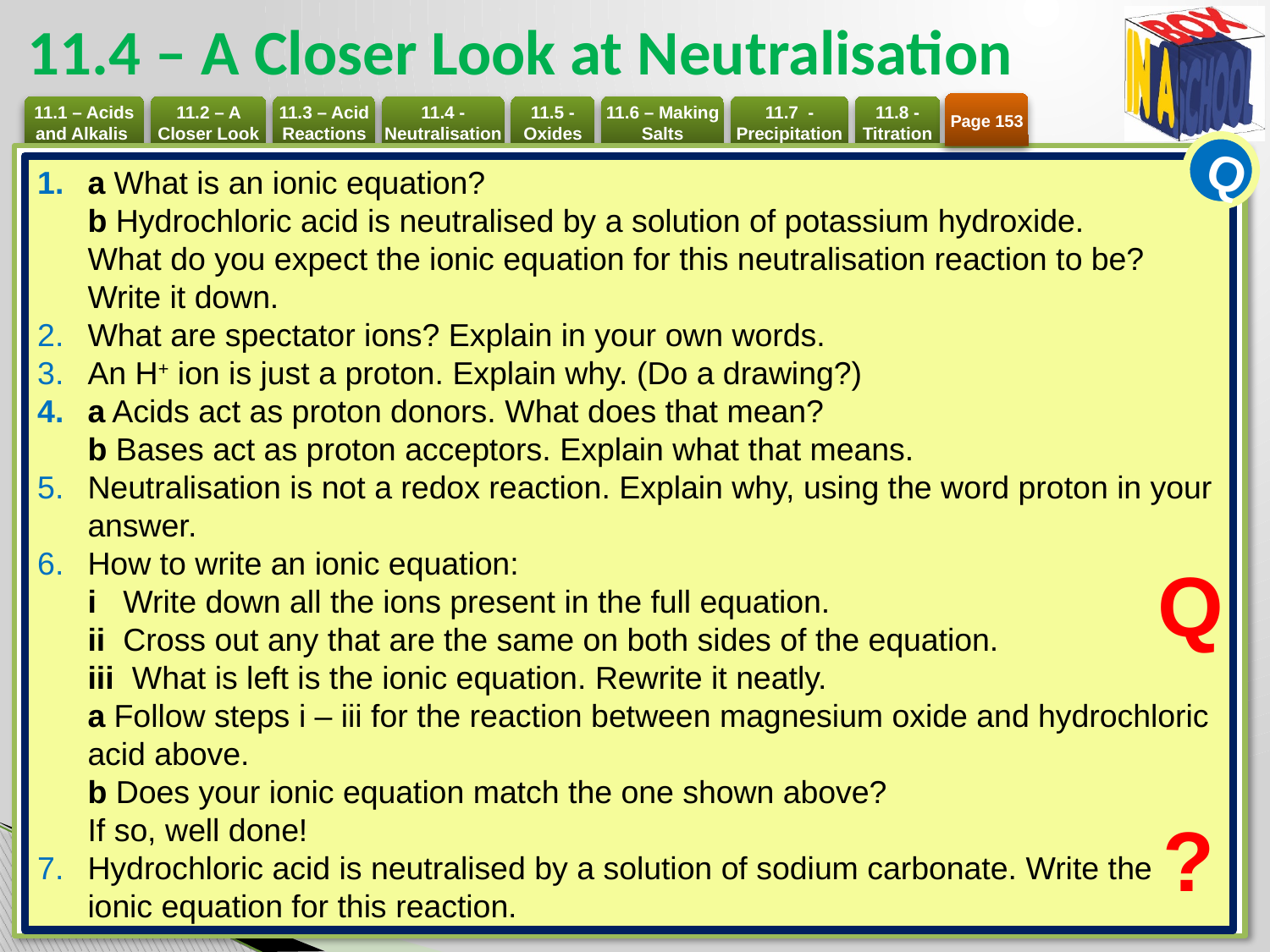

# 11.4 – A Closer Look at Neutralisation
Page 153
Q
a What is an ionic equation?
b Hydrochloric acid is neutralised by a solution of potassium hydroxide.
What do you expect the ionic equation for this neutralisation reaction to be? Write it down.
What are spectator ions? Explain in your own words.
An H+ ion is just a proton. Explain why. (Do a drawing?)
a Acids act as proton donors. What does that mean?
b Bases act as proton acceptors. Explain what that means.
Neutralisation is not a redox reaction. Explain why, using the word proton in your answer.
How to write an ionic equation:
i   Write down all the ions present in the full equation.
ii  Cross out any that are the same on both sides of the equation.
iii  What is left is the ionic equation. Rewrite it neatly.
a Follow steps i – iii for the reaction between magnesium oxide and hydrochloric acid above.
b Does your ionic equation match the one shown above?
If so, well done!
Hydrochloric acid is neutralised by a solution of sodium carbonate. Write the ionic equation for this reaction.
Q
?